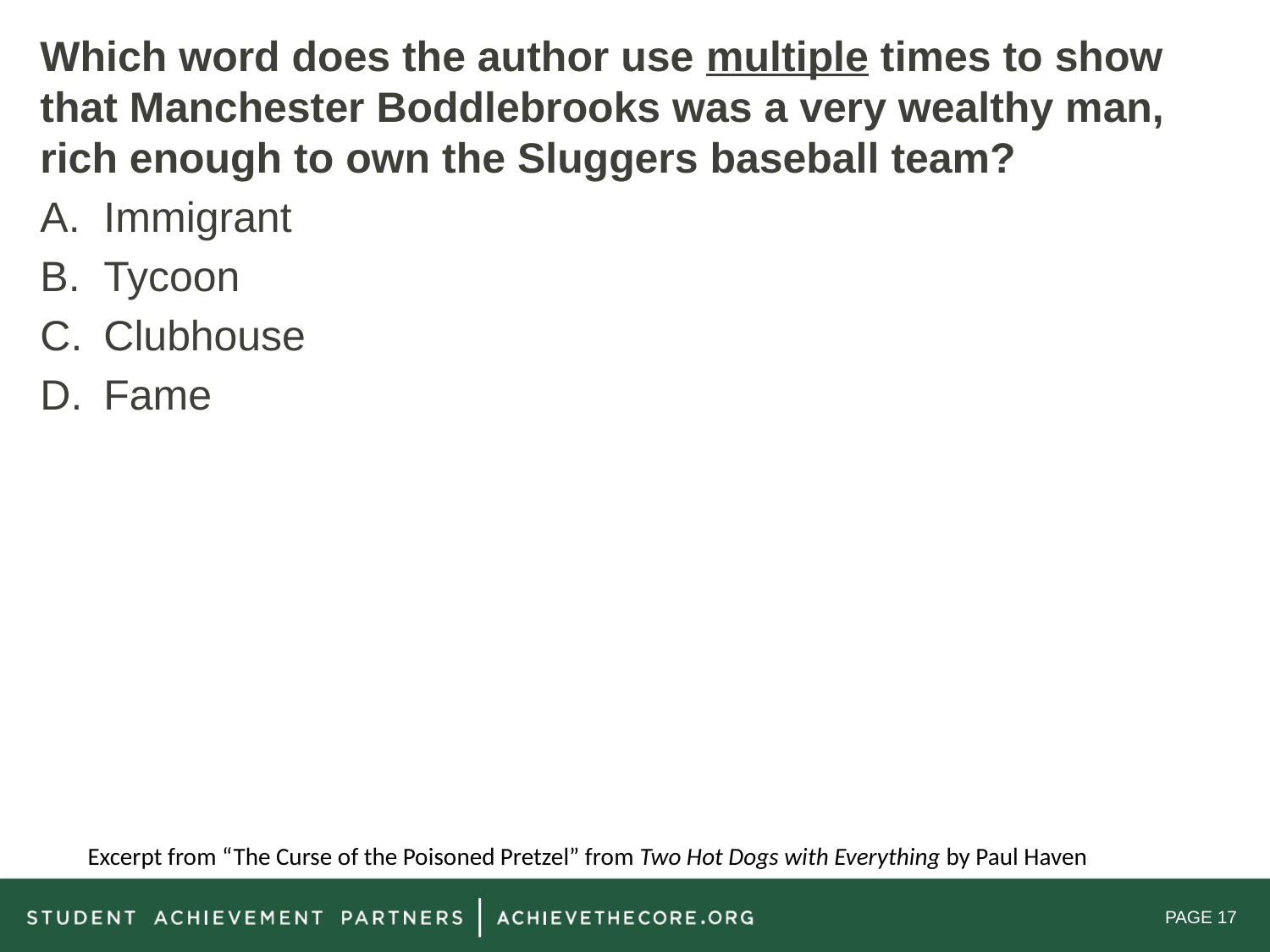

Which word does the author use multiple times to show that Manchester Boddlebrooks was a very wealthy man, rich enough to own the Sluggers baseball team?
Immigrant
Tycoon
Clubhouse
Fame

Excerpt from “The Curse of the Poisoned Pretzel” from Two Hot Dogs with Everything by Paul Haven